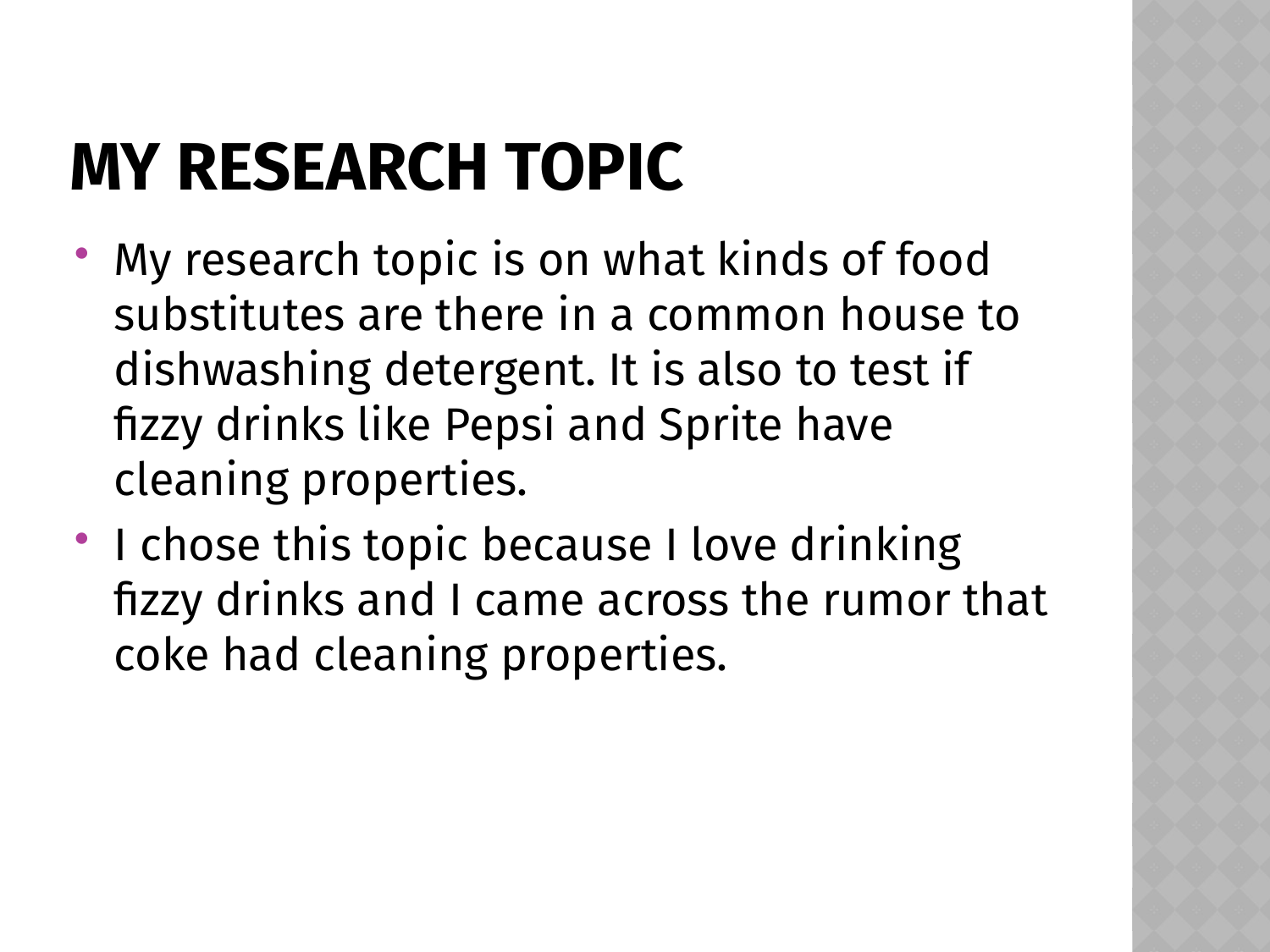

# MY research topic
My research topic is on what kinds of food substitutes are there in a common house to dishwashing detergent. It is also to test if fizzy drinks like Pepsi and Sprite have cleaning properties.
I chose this topic because I love drinking fizzy drinks and I came across the rumor that coke had cleaning properties.